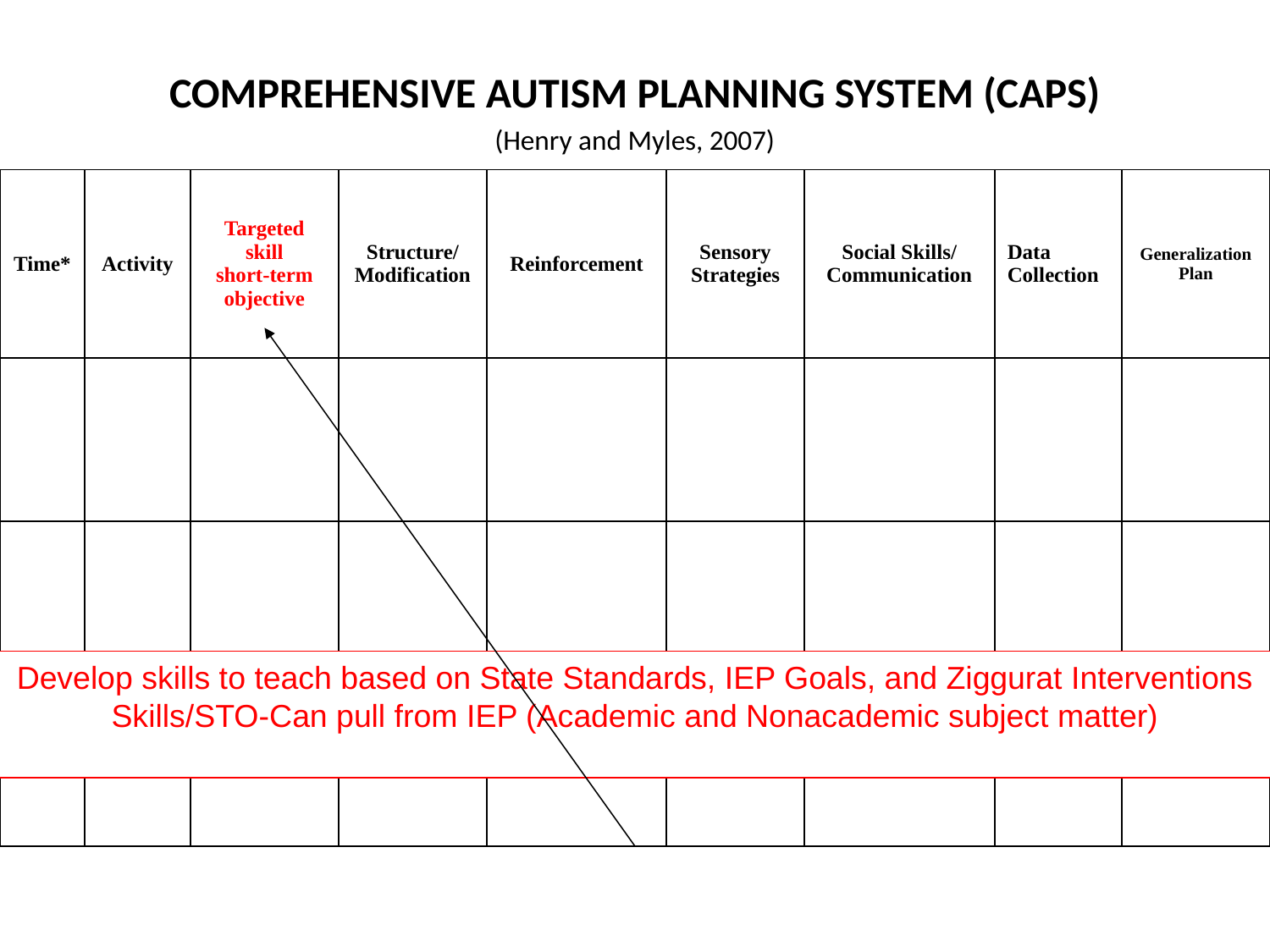

COMPREHENSIVE AUTISM PLANNING SYSTEM (CAPS)
(Henry and Myles, 2007)

| Time\* | Activity | Targeted skill short-term objective | Structure/ Modification | Reinforcement | Sensory Strategies | Social Skills/ Communication | Data Collection | Generalization Plan |
| --- | --- | --- | --- | --- | --- | --- | --- | --- |
|  |  |  |  |  |  |  |  |  |
|  |  |  |  |  |  |  |  |  |
|  |  |  |  |  |  |  |  |  |

Develop skills to teach based on State Standards, IEP Goals, and Ziggurat Interventions
Skills/STO-Can pull from IEP (Academic and Nonacademic subject matter)